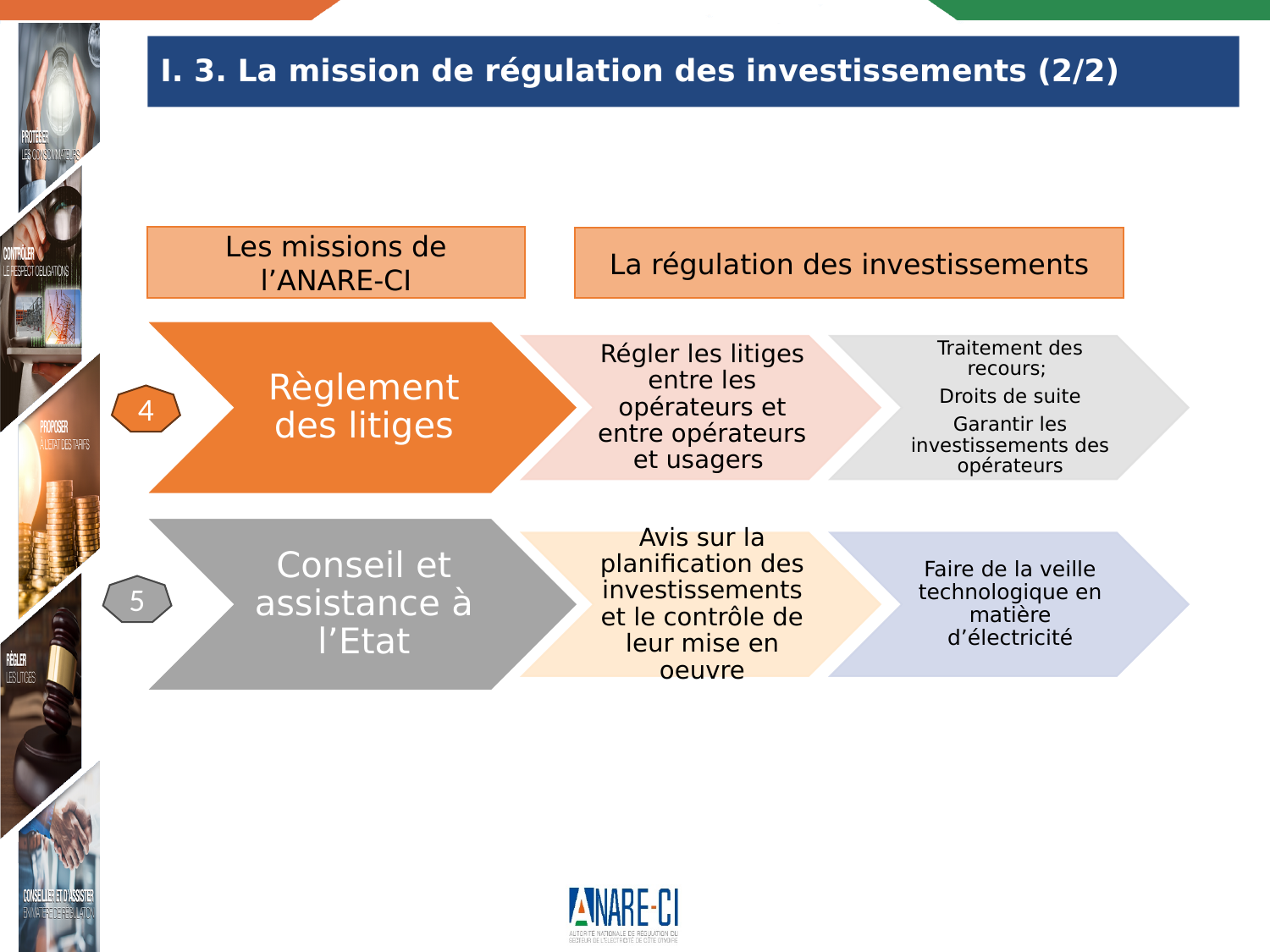

I. 3. La mission de régulation des investissements (2/2)
Règlement des litiges
Régler les litiges entre les opérateurs et entre opérateurs et usagers
Traitement des recours;
Droits de suite
Garantir les investissements des opérateurs
Conseil et assistance à l’Etat
Avis sur la planification des investissements et le contrôle de leur mise en oeuvre
Faire de la veille technologique en matière d’électricité
Les missions de l’ANARE-CI
La régulation des investissements
4
5